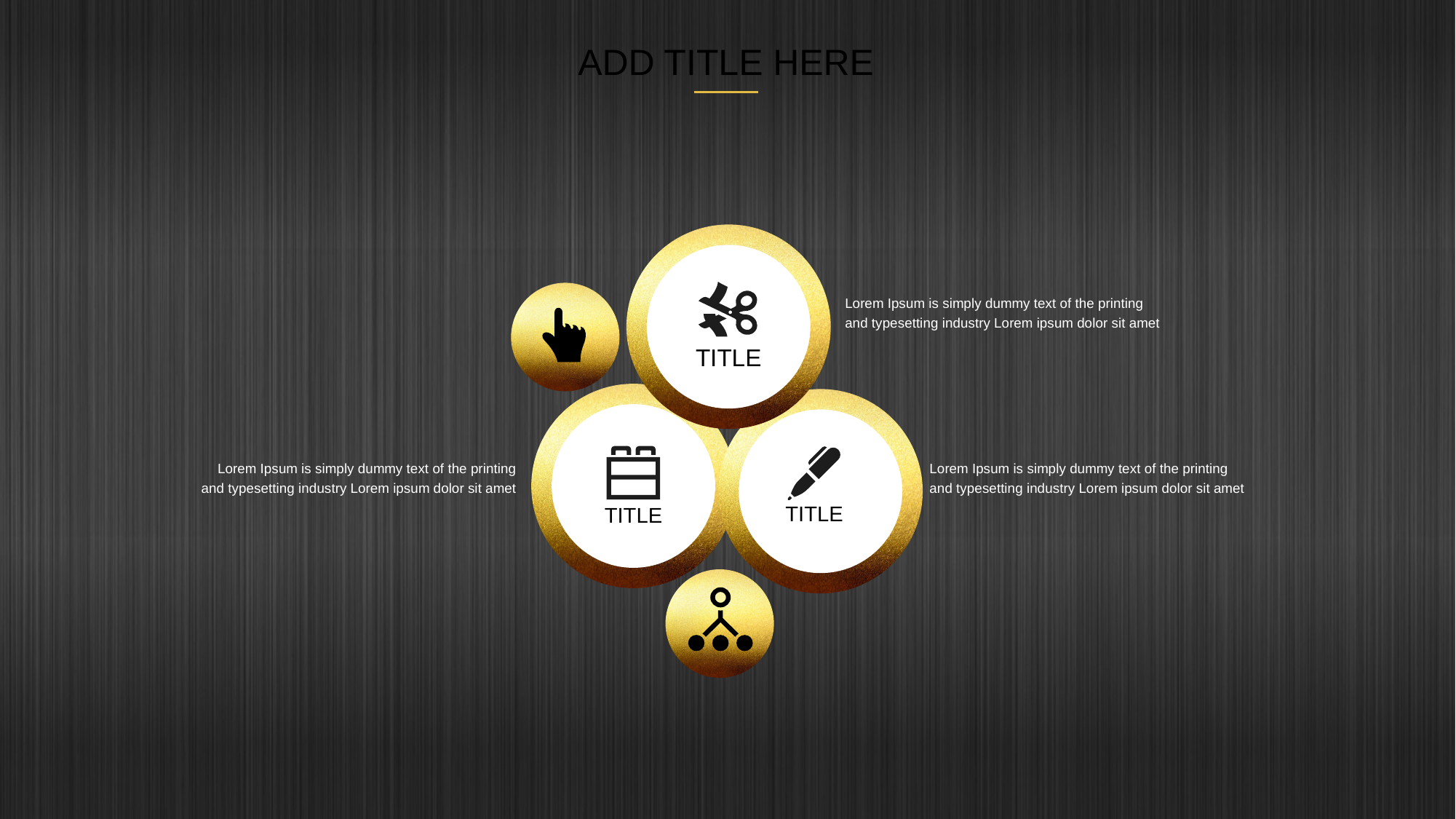

ADD TITLE HERE

Lorem Ipsum is simply dummy text of the printing and typesetting industry Lorem ipsum dolor sit amet

TITLE

Lorem Ipsum is simply dummy text of the printing and typesetting industry Lorem ipsum dolor sit amet

Lorem Ipsum is simply dummy text of the printing and typesetting industry Lorem ipsum dolor sit amet

TITLE
TITLE